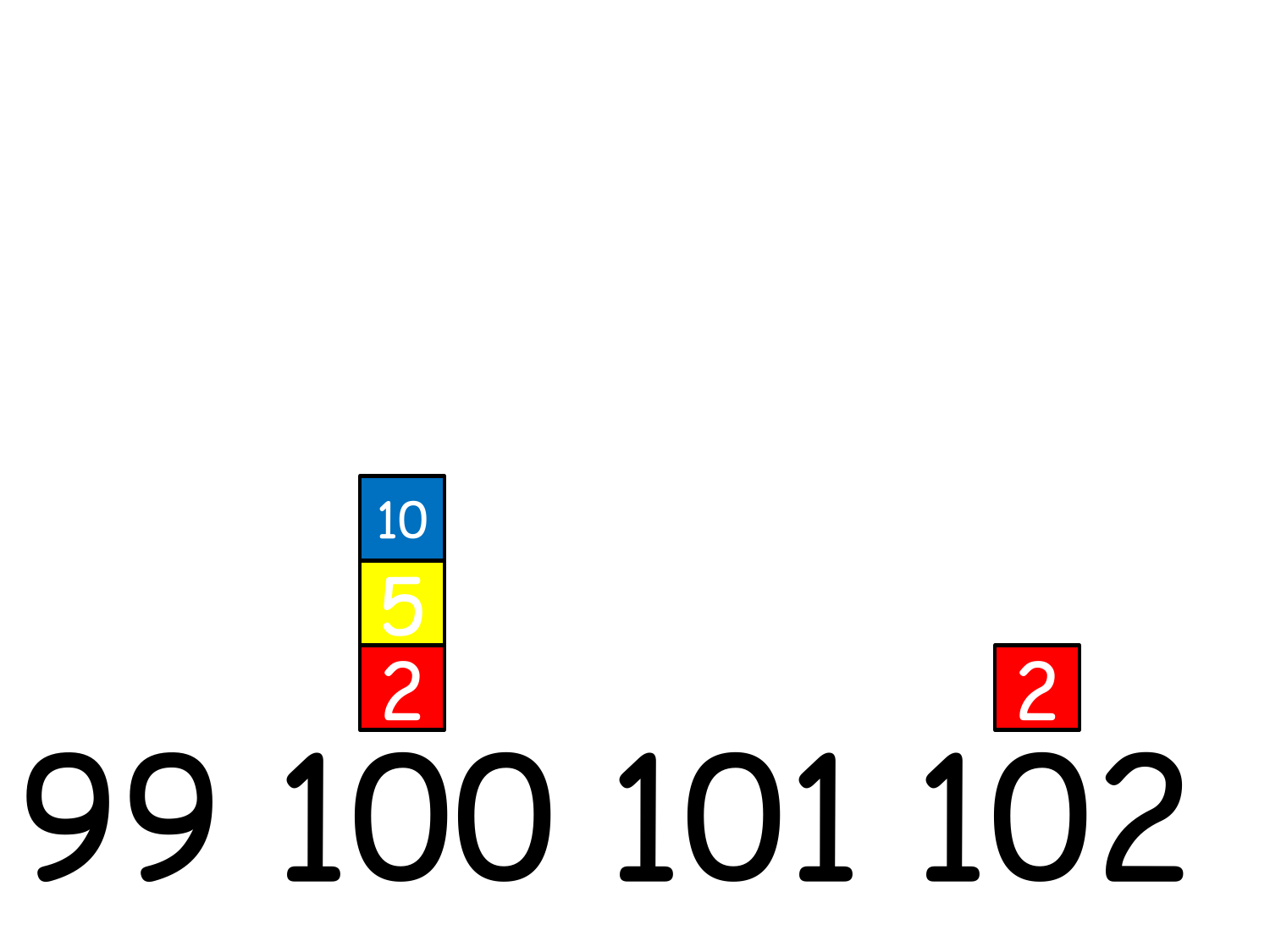

10
5
2
2
 99 100 101 102